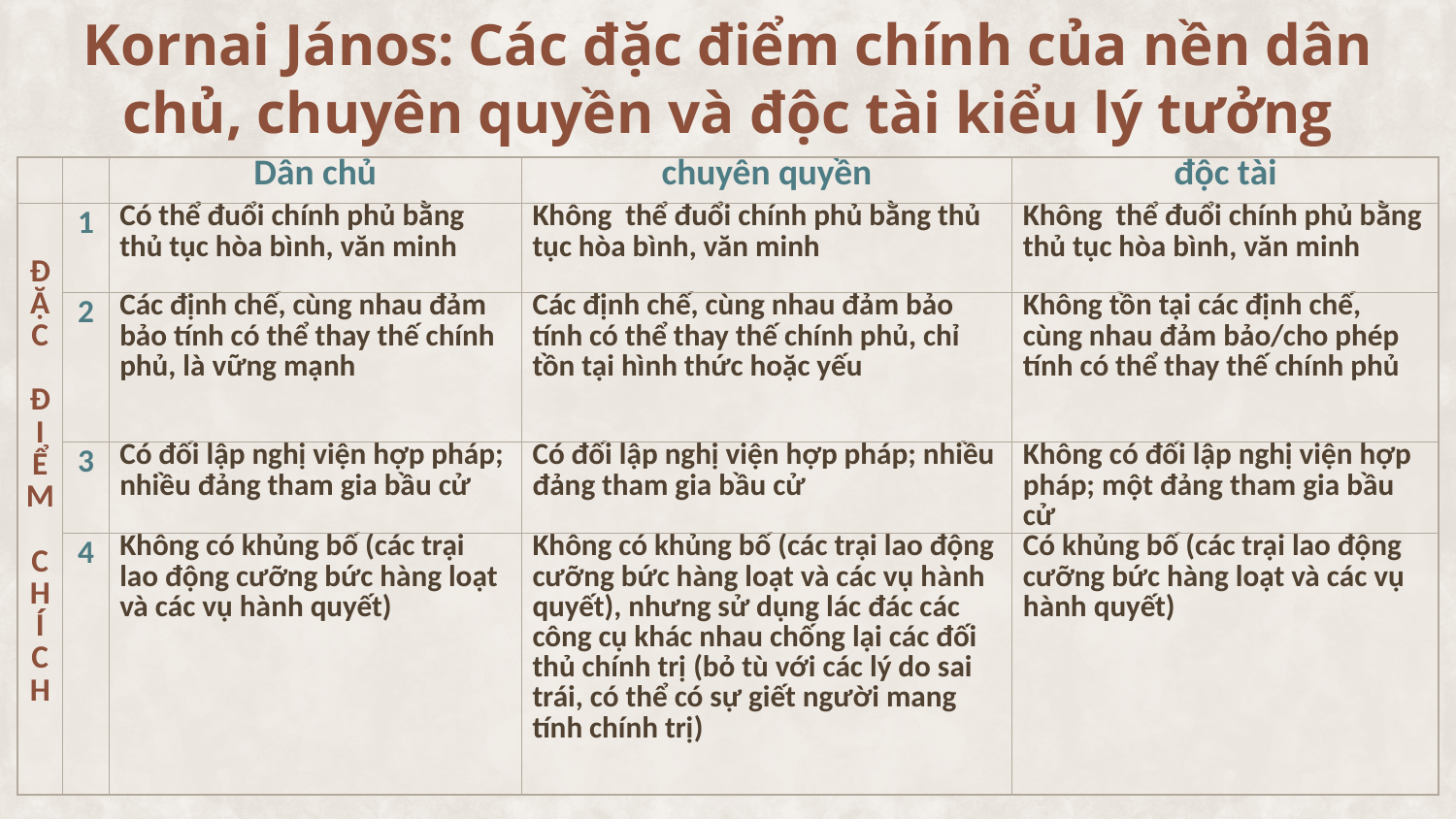

Kornai János: Các đặc điểm chính của nền dân chủ, chuyên quyền và độc tài kiểu lý tưởng
|  |  | Dân chủ | chuyên quyền | độc tài |
| --- | --- | --- | --- | --- |
| Đ Ặ C Đ I Ể M C H Í C H | 1 | Có thể đuổi chính phủ bằng thủ tục hòa bình, văn minh | Không thể đuổi chính phủ bằng thủ tục hòa bình, văn minh | Không thể đuổi chính phủ bằng thủ tục hòa bình, văn minh |
|  | 2 | Các định chế, cùng nhau đảm bảo tính có thể thay thế chính phủ, là vững mạnh | Các định chế, cùng nhau đảm bảo tính có thể thay thế chính phủ, chỉ tồn tại hình thức hoặc yếu | Không tồn tại các định chế, cùng nhau đảm bảo/cho phép tính có thể thay thế chính phủ |
|  | 3 | Có đối lập nghị viện hợp pháp; nhiều đảng tham gia bầu cử | Có đối lập nghị viện hợp pháp; nhiều đảng tham gia bầu cử | Không có đối lập nghị viện hợp pháp; một đảng tham gia bầu cử |
|  | 4 | Không có khủng bố (các trại lao động cưỡng bức hàng loạt và các vụ hành quyết) | Không có khủng bố (các trại lao động cưỡng bức hàng loạt và các vụ hành quyết), nhưng sử dụng lác đác các công cụ khác nhau chống lại các đối thủ chính trị (bỏ tù với các lý do sai trái, có thể có sự giết người mang tính chính trị) | Có khủng bố (các trại lao động cưỡng bức hàng loạt và các vụ hành quyết) |